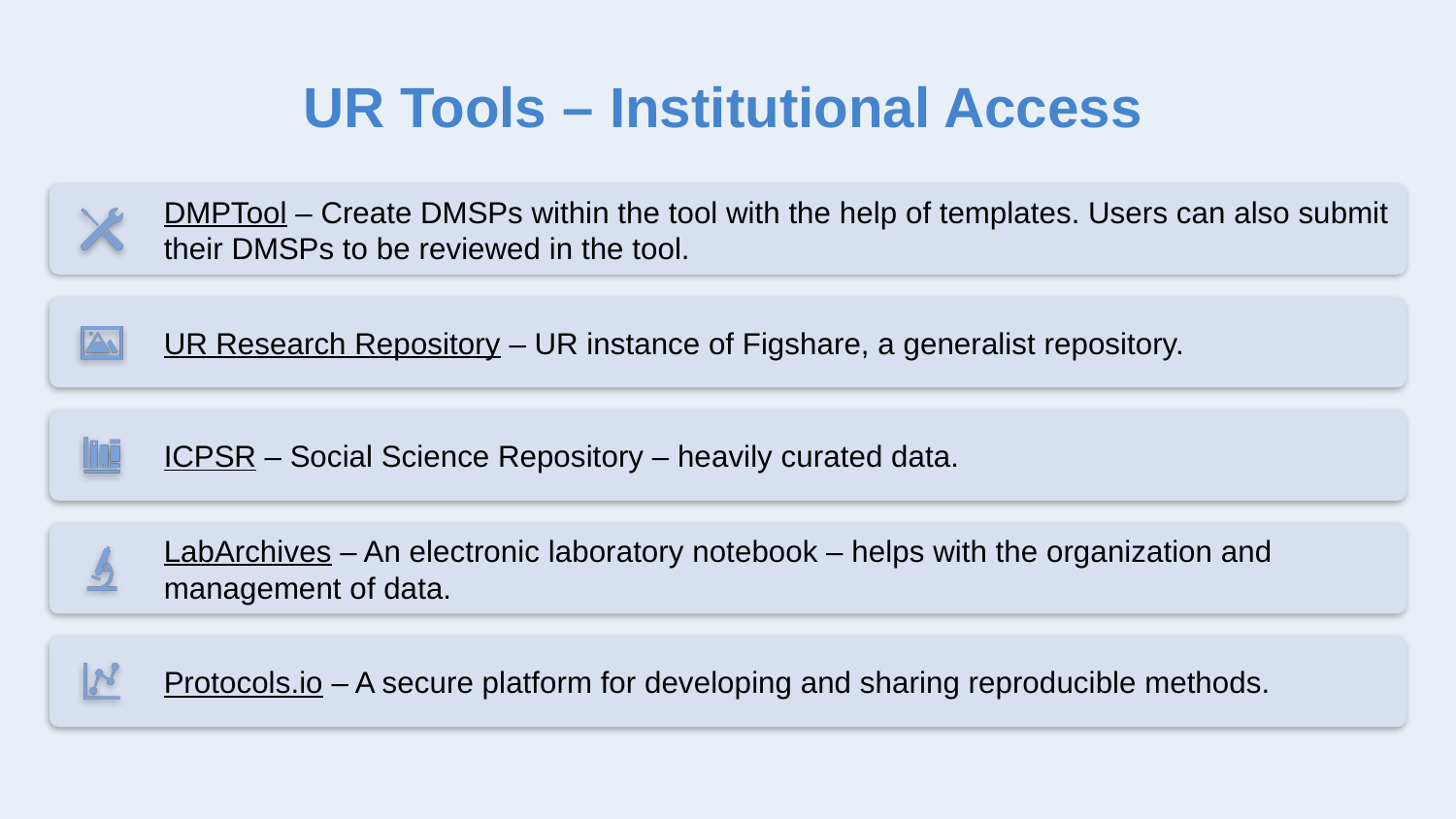

# UR Tools – Institutional Access
DMPTool – Create DMSPs within the tool with the help of templates. Users can also submit their DMSPs to be reviewed in the tool.
UR Research Repository – UR instance of Figshare, a generalist repository.
ICPSR – Social Science Repository – heavily curated data.
LabArchives – An electronic laboratory notebook – helps with the organization and management of data.
Protocols.io – A secure platform for developing and sharing reproducible methods.